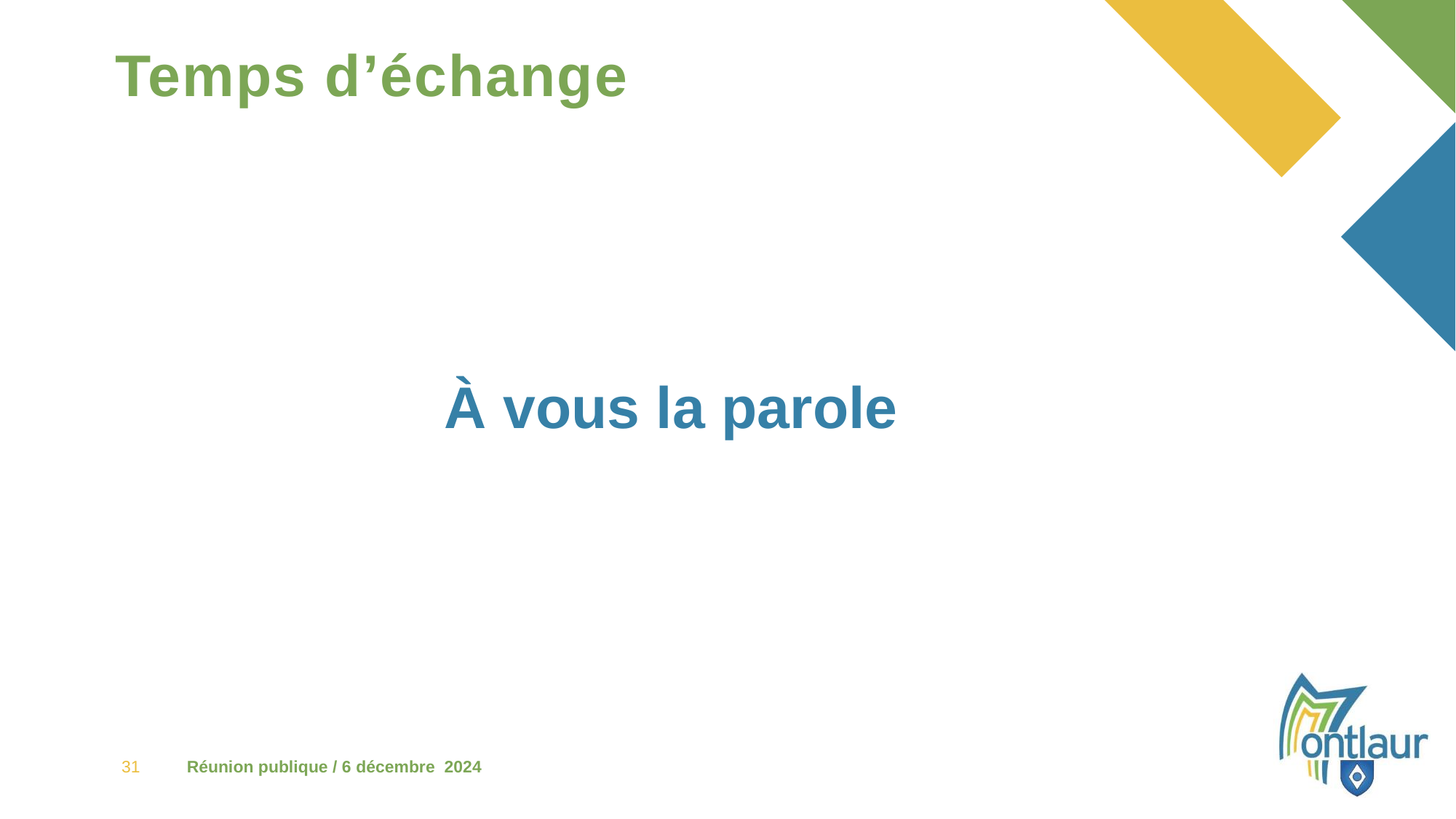

# Temps d’échange

À vous la parole
31
Réunion publique / 6 décembre  2024